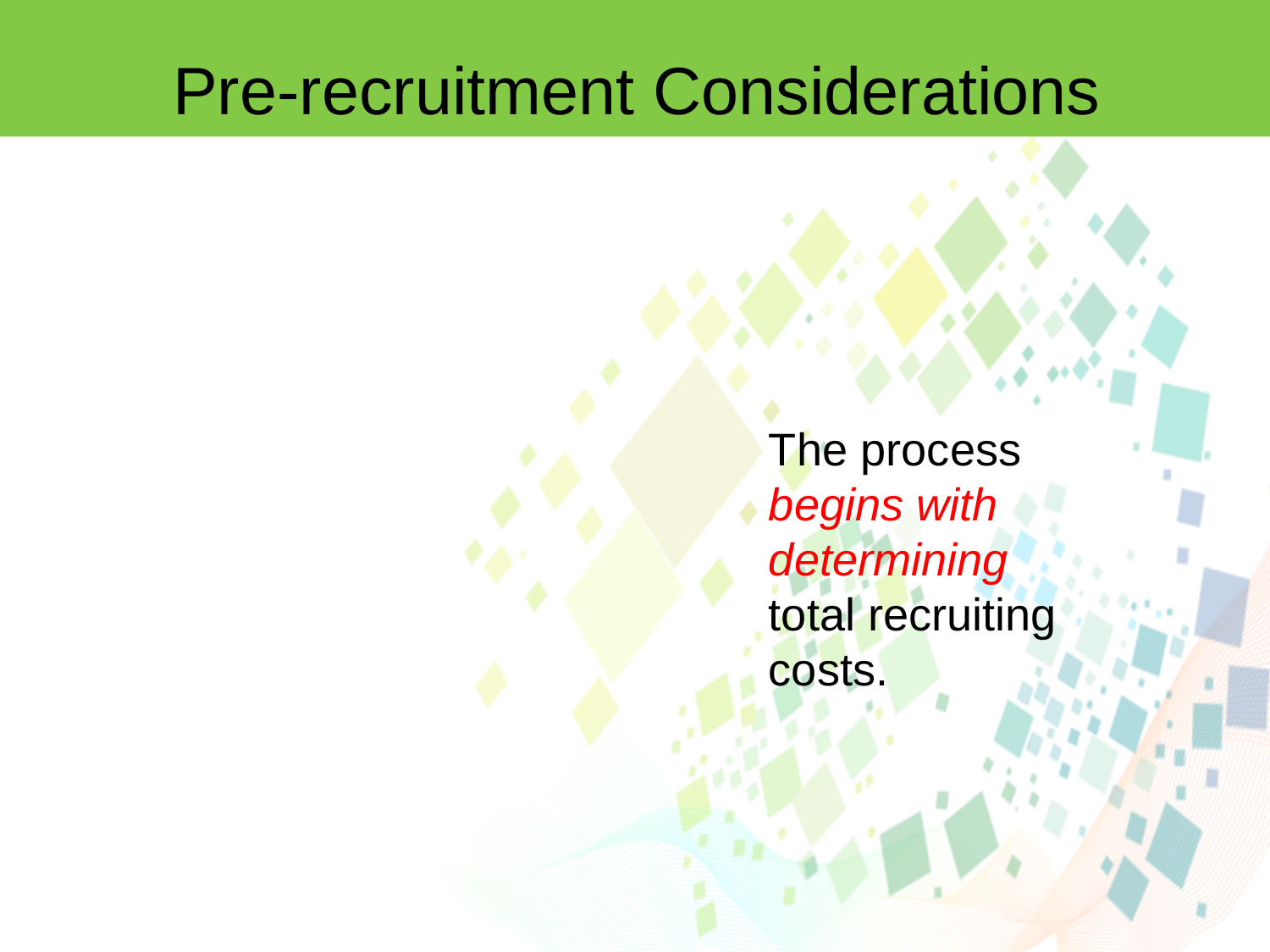

Pre-recruitment Considerations
The process
begins with determining total recruiting costs.